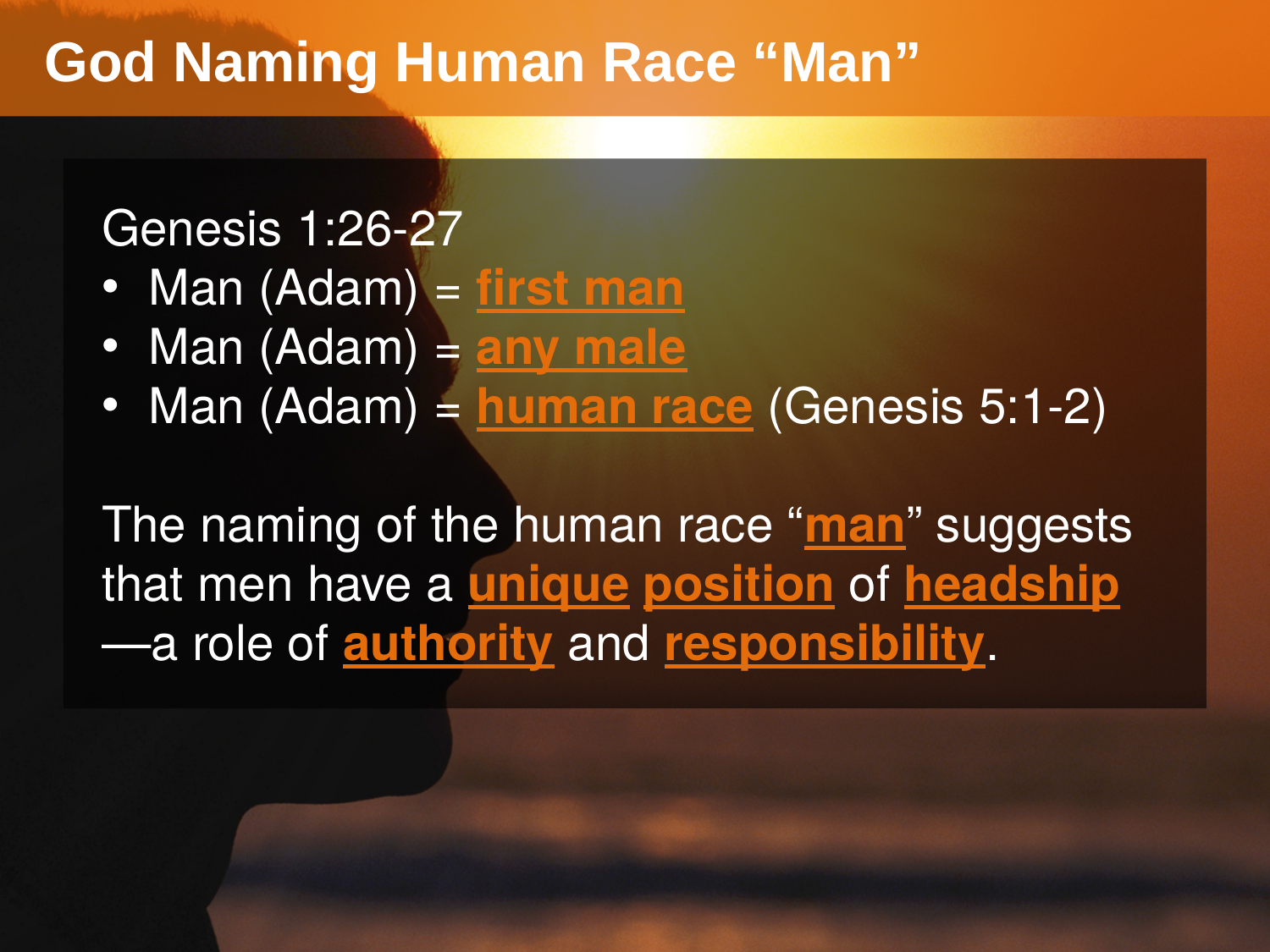

God Naming Human Race “Man”
Genesis 1:26-27
Man (Adam) = first man
Man (Adam) = any male
Man (Adam) = human race (Genesis 5:1-2)

The naming of the human race “man” suggests that men have a unique position of headship—a role of authority and responsibility.